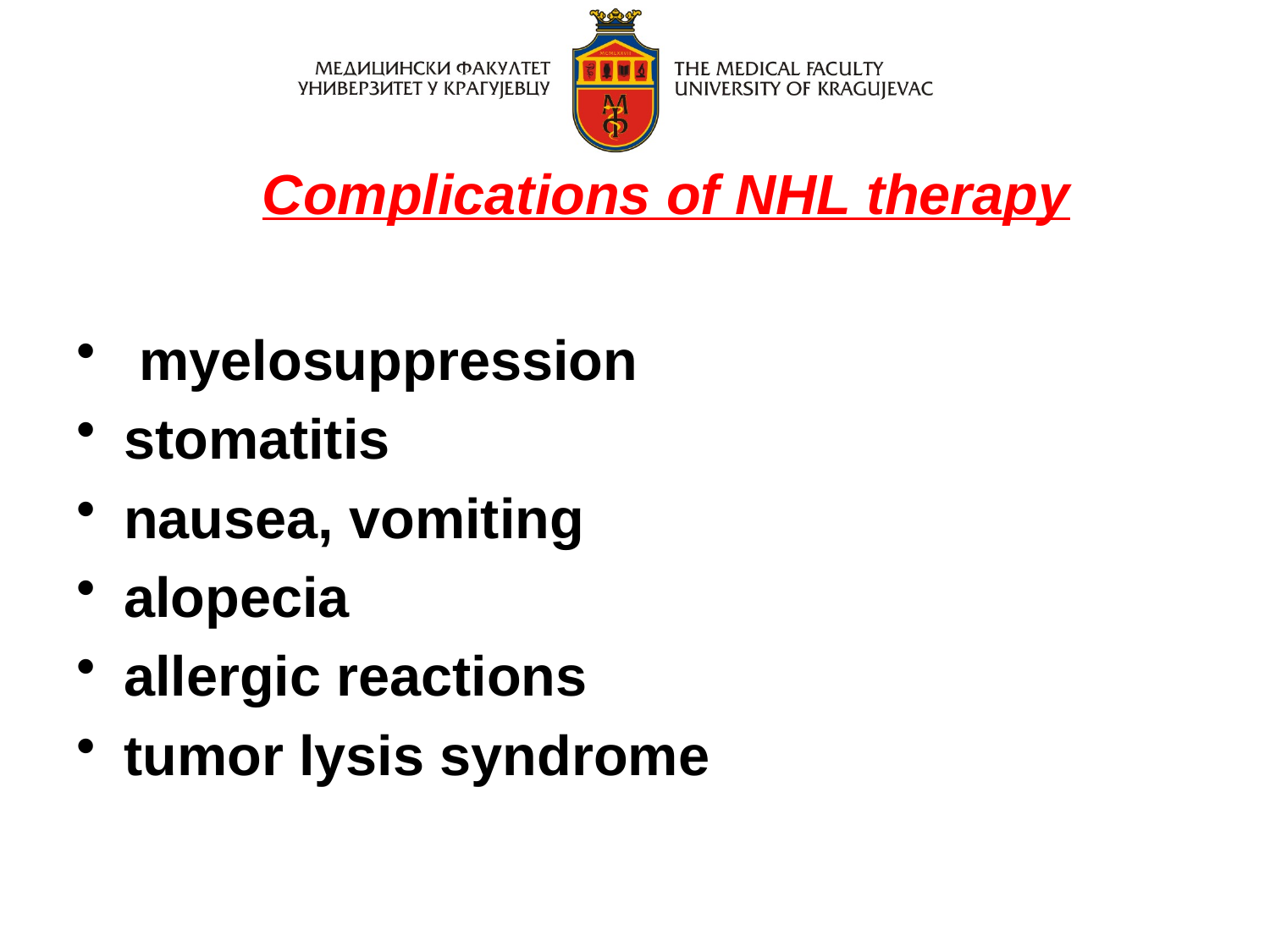

myelosuppression
stomatitis
nausea, vomiting
alopecia
allergic reactions
tumor lysis syndrome

Complications of NHL therapy